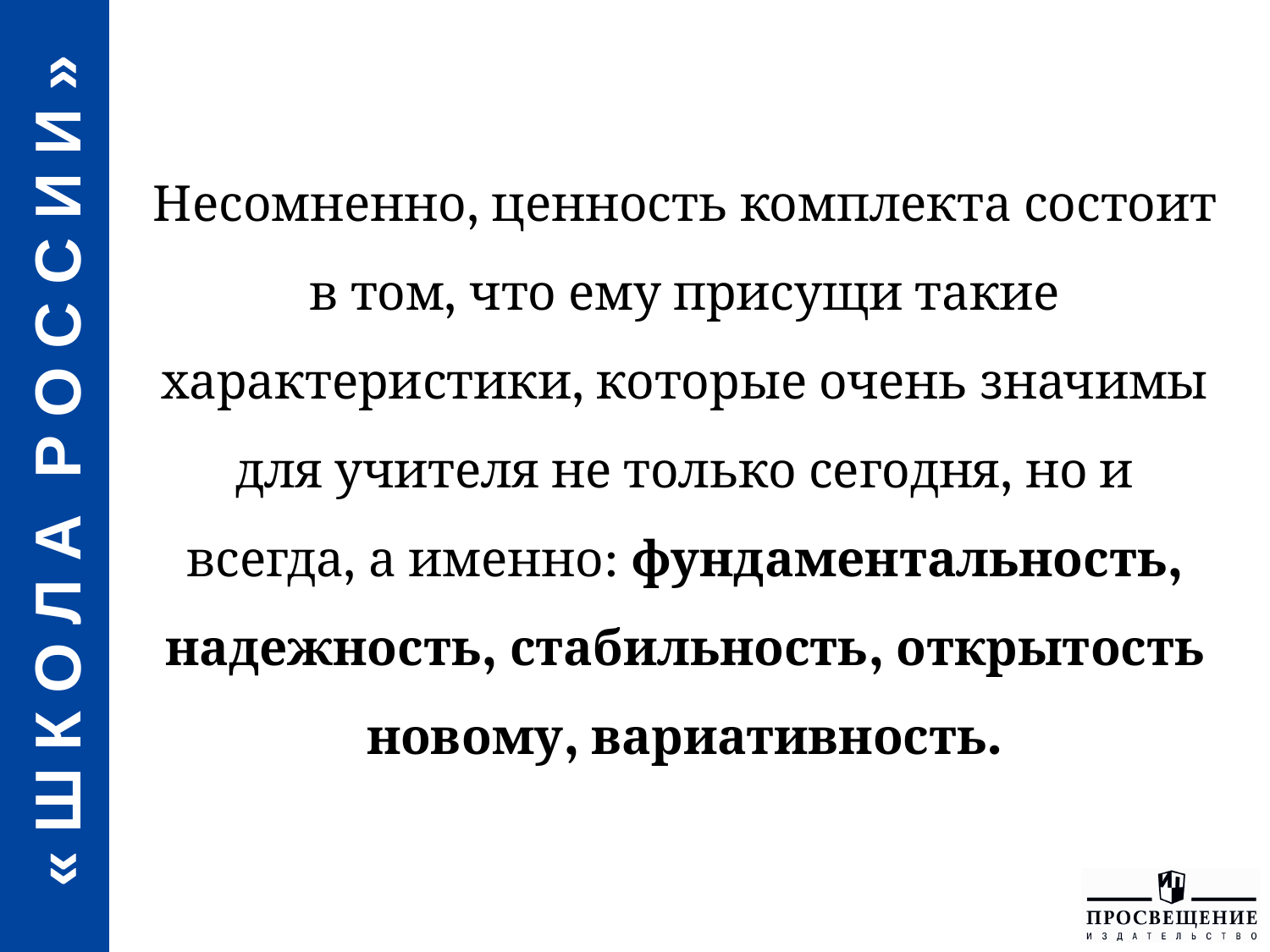

Несомненно, ценность комплекта состоит в том, что ему присущи такие характеристики, которые очень значимы для учителя не только сегодня, но и всегда, а именно: фундаментальность, надежность, стабильность, открытость новому, вариативность.